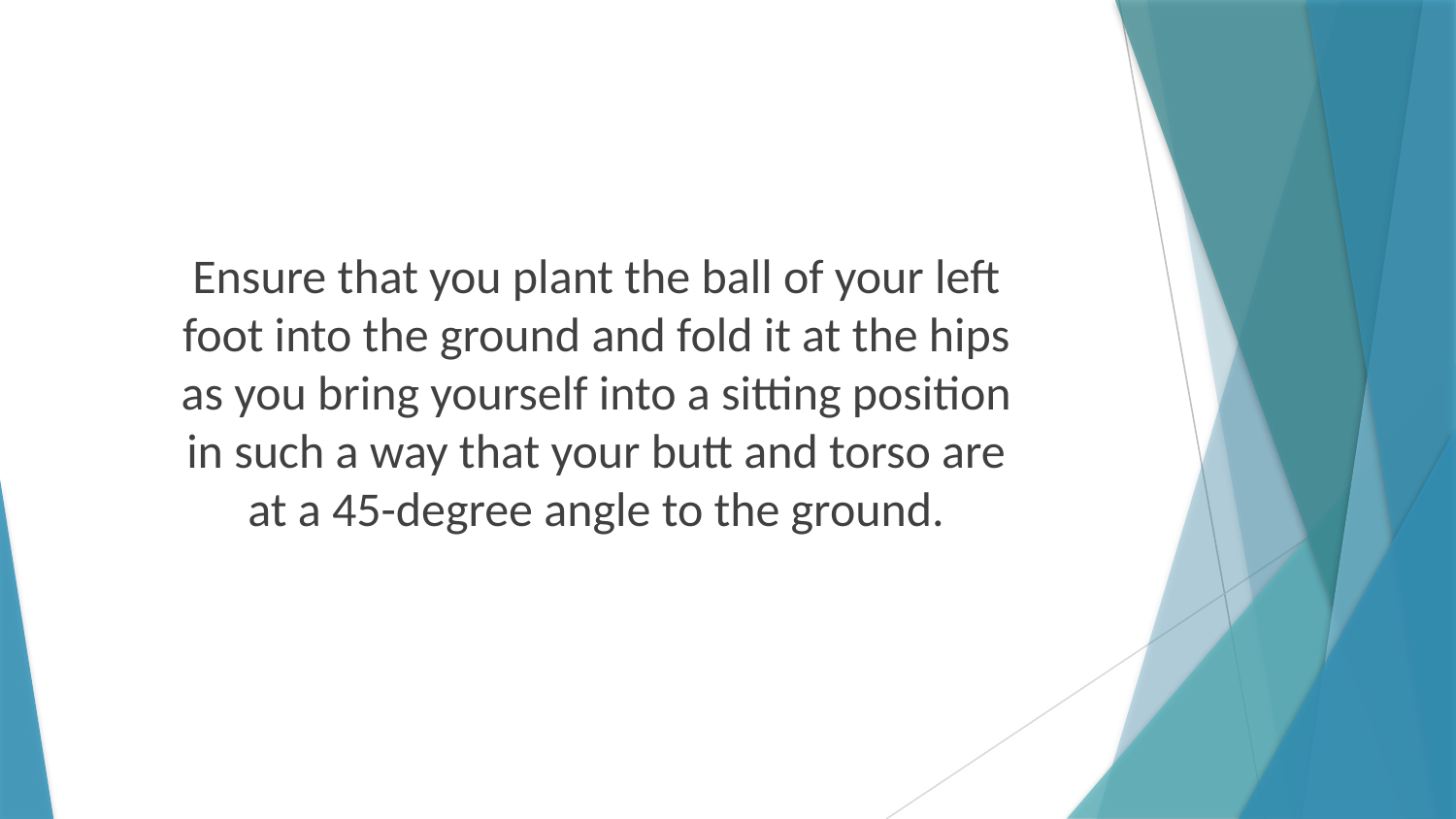

Ensure that you plant the ball of your left foot into the ground and fold it at the hips as you bring yourself into a sitting position in such a way that your butt and torso are at a 45-degree angle to the ground.